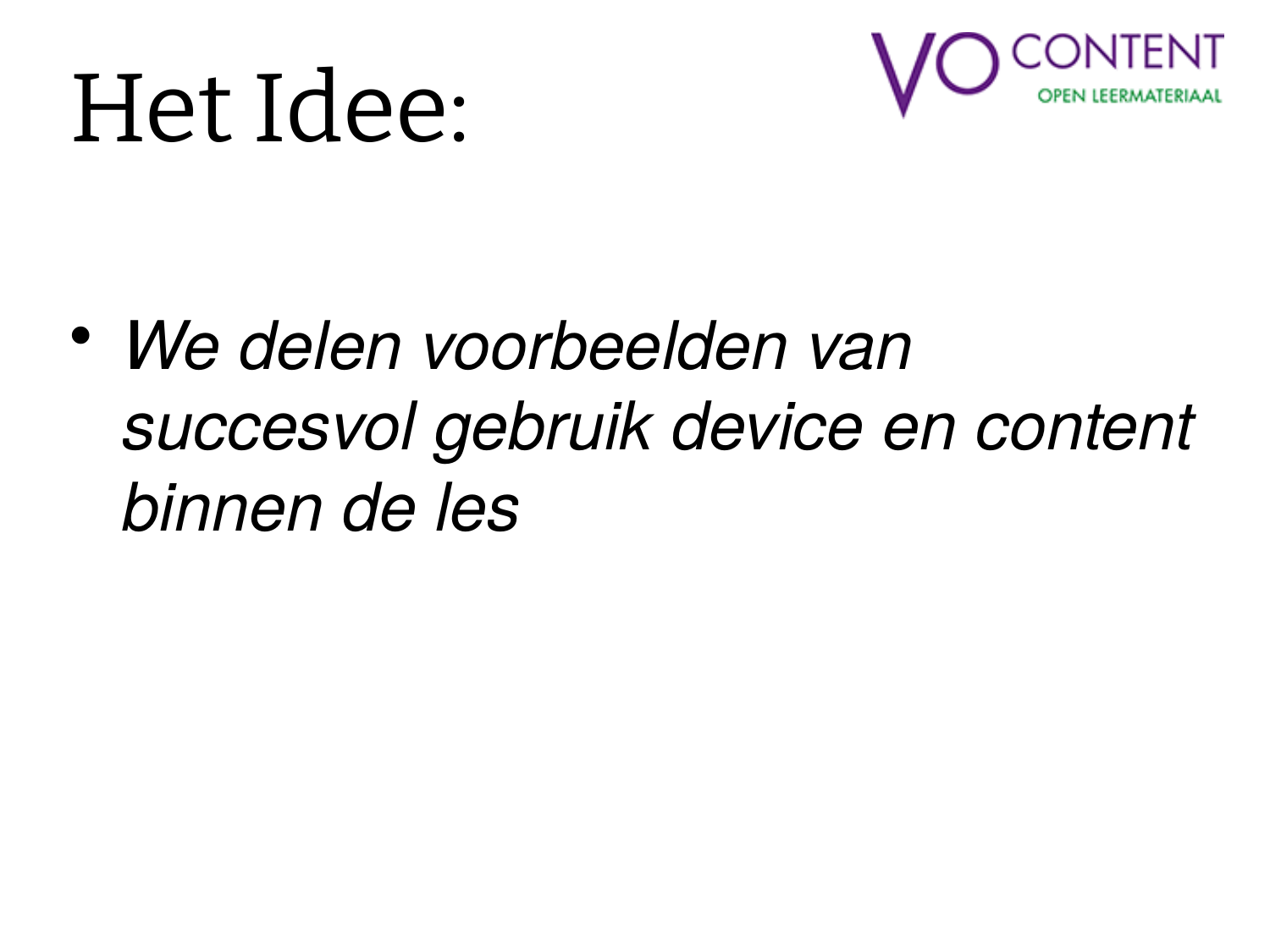

# Het Idee:

We delen voorbeelden van succesvol gebruik device en content binnen de les